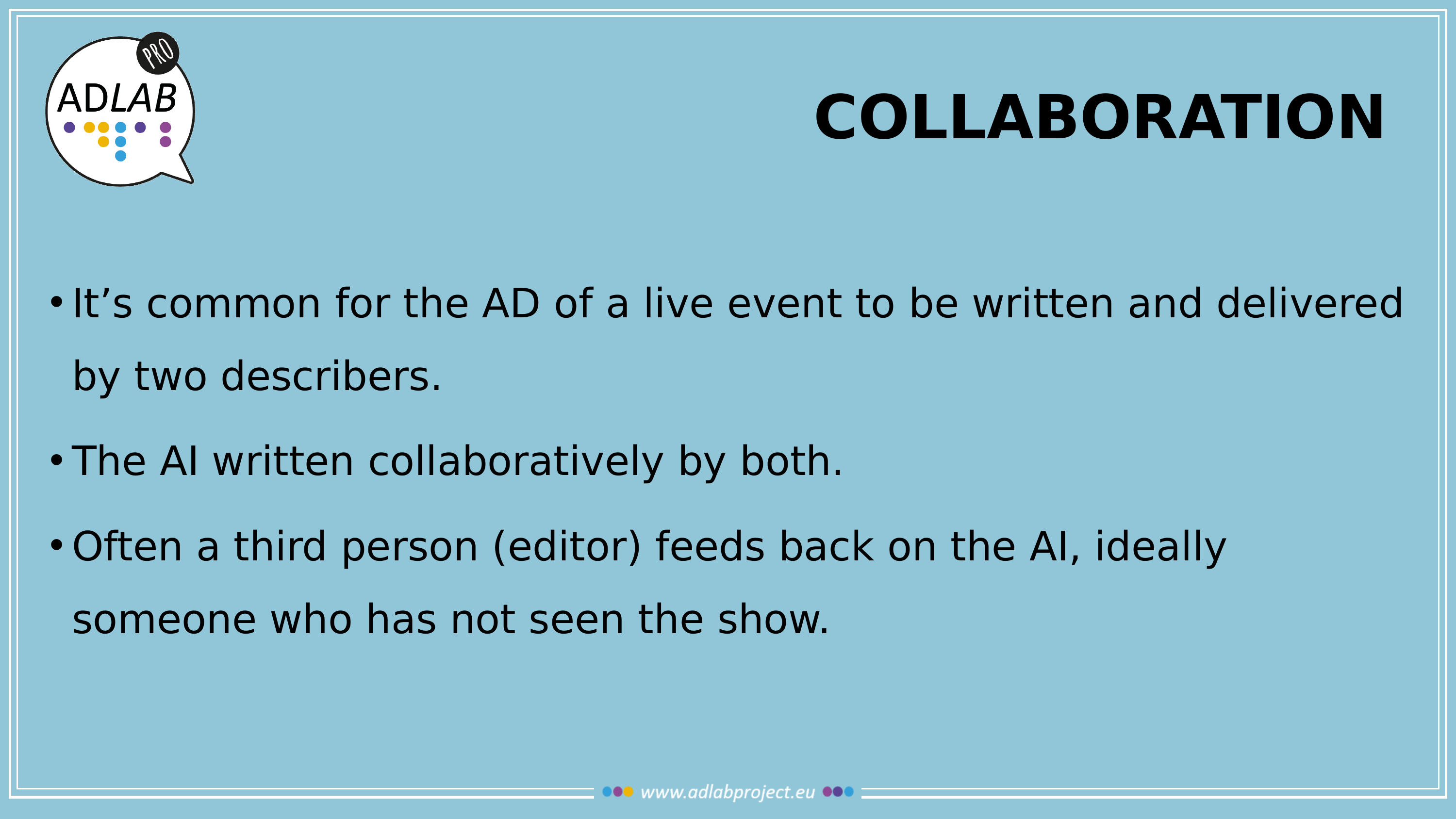

# collaboration
It’s common for the AD of a live event to be written and delivered by two describers.
The AI written collaboratively by both.
Often a third person (editor) feeds back on the AI, ideally someone who has not seen the show.